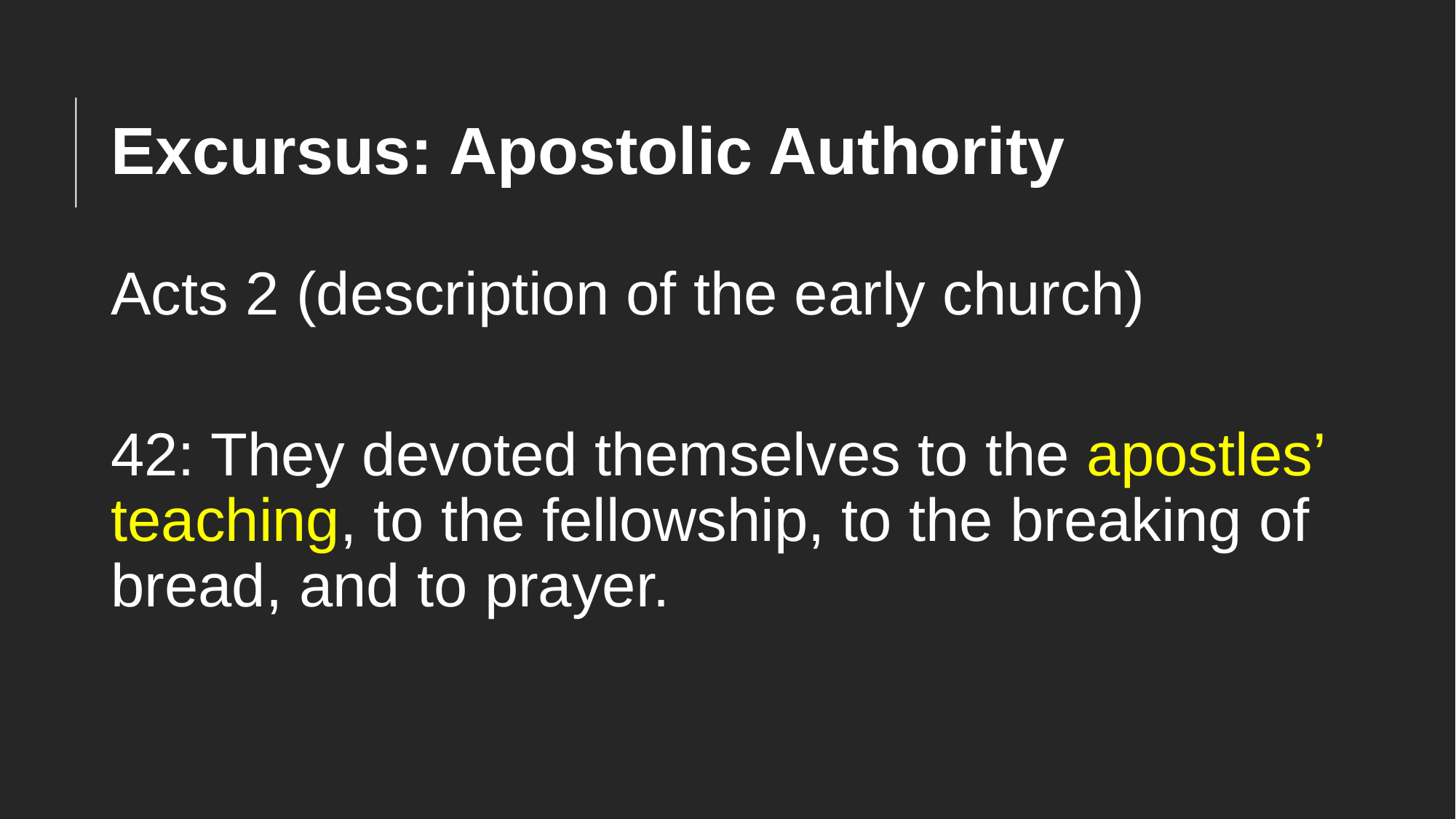

# Excursus: Apostolic Authority
Acts 2 (description of the early church)

42: They devoted themselves to the apostles’ teaching, to the fellowship, to the breaking of bread, and to prayer.